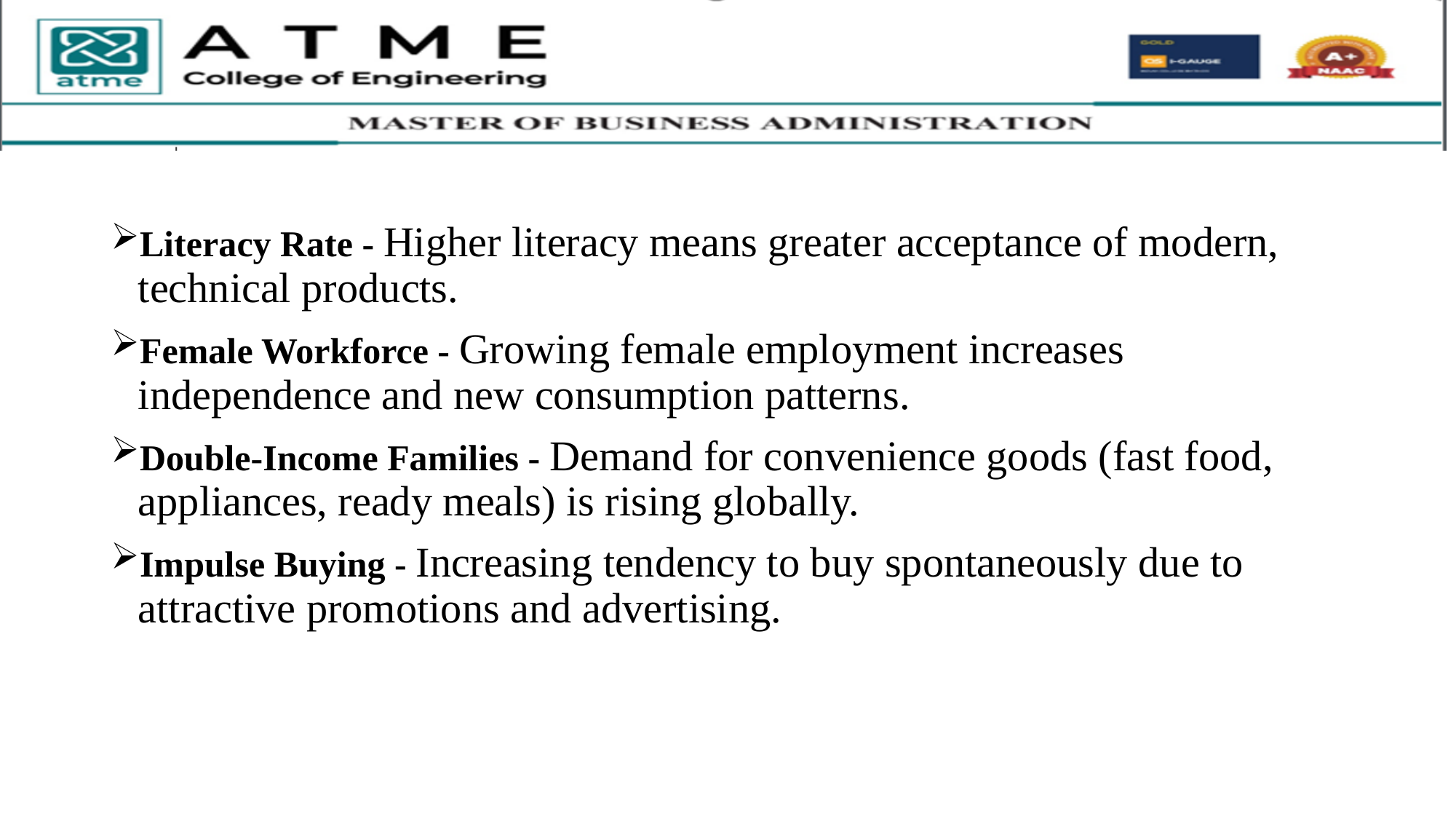

Literacy Rate - Higher literacy means greater acceptance of modern, technical products.
Female Workforce - Growing female employment increases independence and new consumption patterns.
Double-Income Families - Demand for convenience goods (fast food, appliances, ready meals) is rising globally.
Impulse Buying - Increasing tendency to buy spontaneously due to attractive promotions and advertising.